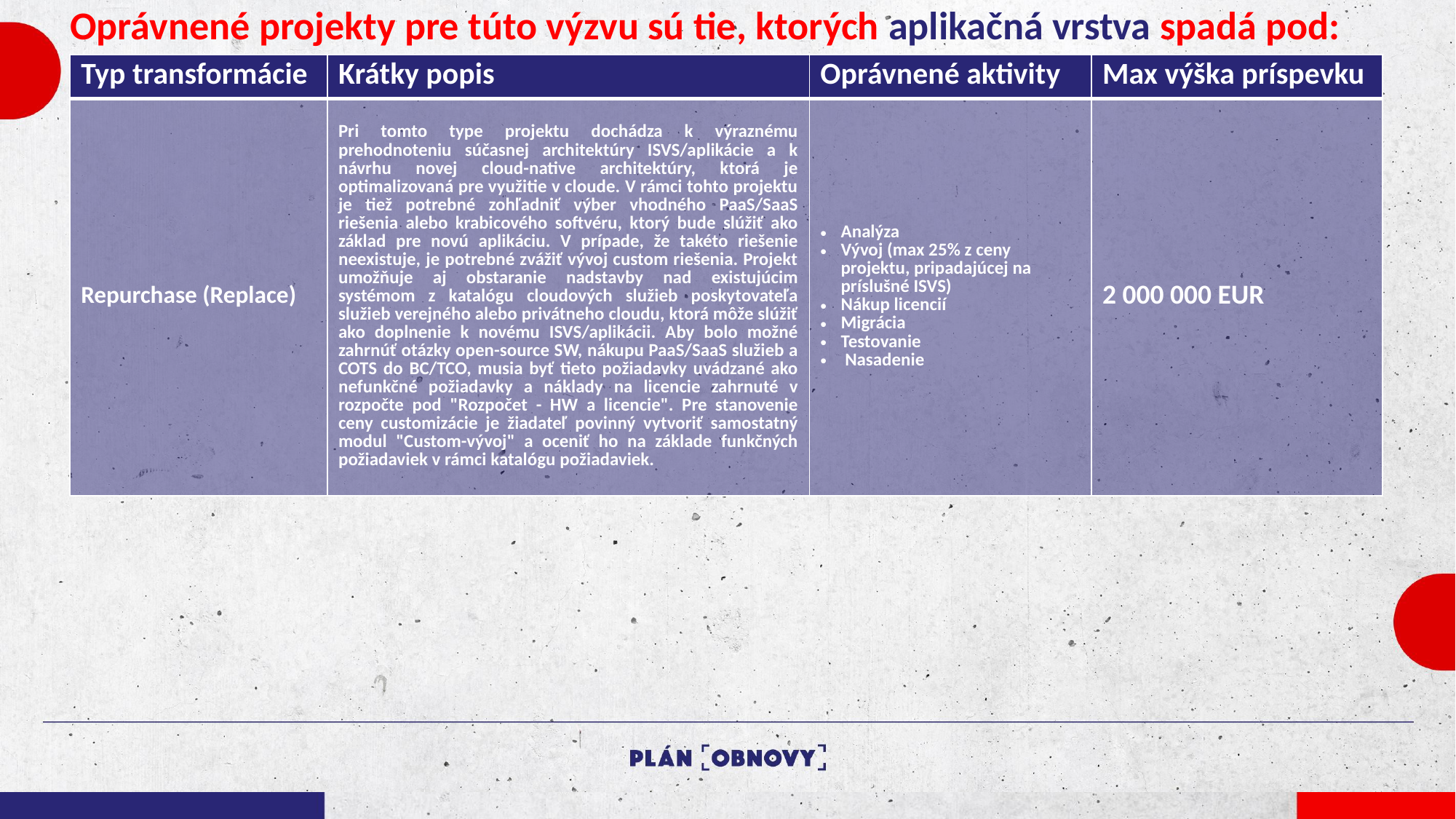

# Oprávnené projekty pre túto výzvu sú tie, ktorých aplikačná vrstva spadá pod:
| Typ transformácie | Krátky popis | Oprávnené aktivity | Max výška príspevku |
| --- | --- | --- | --- |
| Repurchase (Replace) | Pri tomto type projektu dochádza k výraznému prehodnoteniu súčasnej architektúry ISVS/aplikácie a k návrhu novej cloud-native architektúry, ktorá je optimalizovaná pre využitie v cloude. V rámci tohto projektu je tiež potrebné zohľadniť výber vhodného PaaS/SaaS riešenia alebo krabicového softvéru, ktorý bude slúžiť ako základ pre novú aplikáciu. V prípade, že takéto riešenie neexistuje, je potrebné zvážiť vývoj custom riešenia. Projekt umožňuje aj obstaranie nadstavby nad existujúcim systémom z katalógu cloudových služieb poskytovateľa služieb verejného alebo privátneho cloudu, ktorá môže slúžiť ako doplnenie k novému ISVS/aplikácii. Aby bolo možné zahrnúť otázky open-source SW, nákupu PaaS/SaaS služieb a COTS do BC/TCO, musia byť tieto požiadavky uvádzané ako nefunkčné požiadavky a náklady na licencie zahrnuté v rozpočte pod "Rozpočet - HW a licencie". Pre stanovenie ceny customizácie je žiadateľ povinný vytvoriť samostatný modul "Custom-vývoj" a oceniť ho na základe funkčných požiadaviek v rámci katalógu požiadaviek. | Analýza Vývoj (max 25% z ceny projektu, pripadajúcej na príslušné ISVS) Nákup licencií Migrácia Testovanie Nasadenie | 2 000 000 EUR |

Kliknutím upravte štýl predlohy nadpisu
Kliknutím upravte štýl predlohy podnadpisu